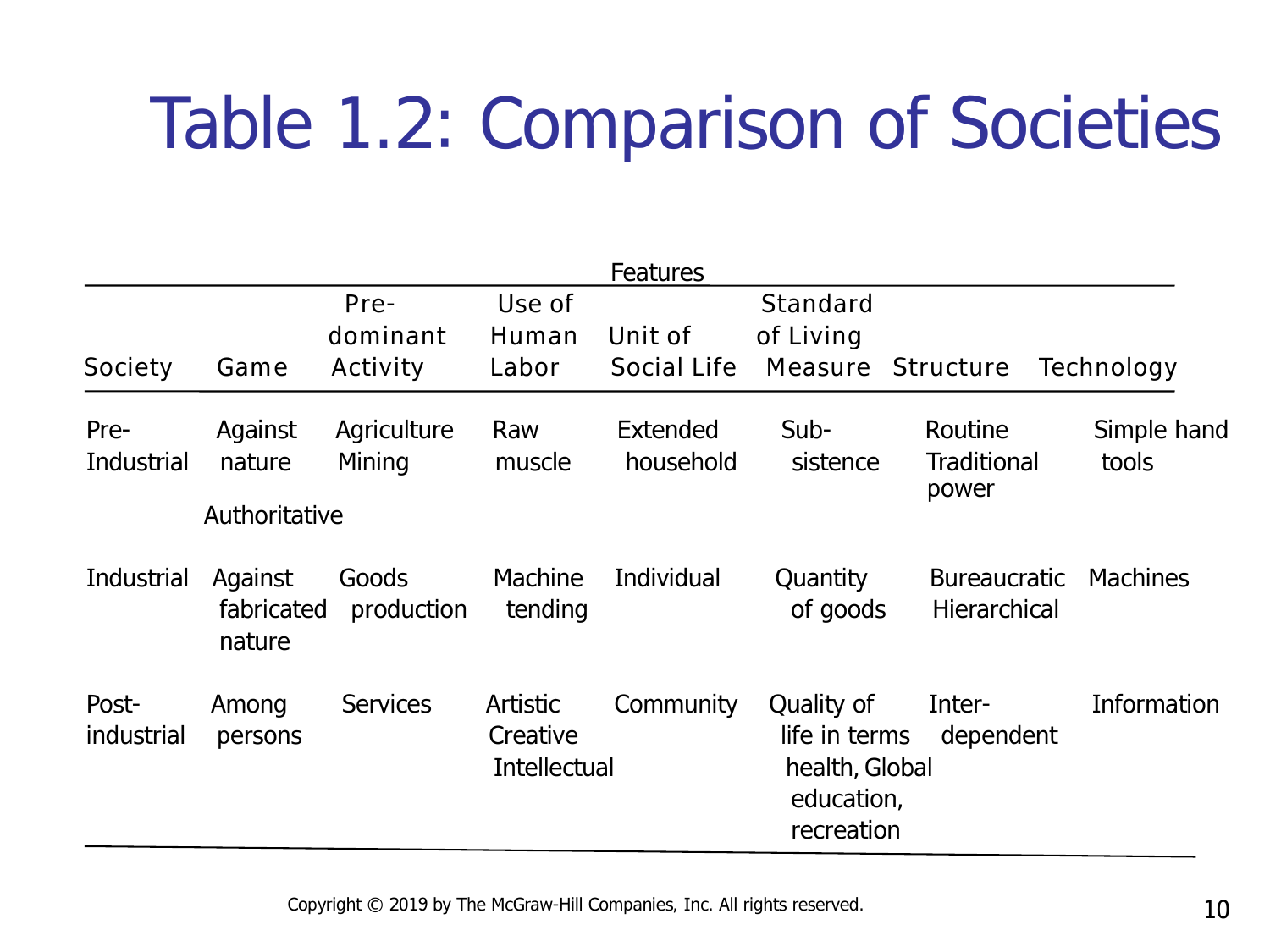

# Table 1.2: Comparison of Societies
                                                              	Features
                                     Pre-              Use of                          Standard
                                      dominant      Human    Unit of         of Living
    Society      Game      Activity         Labor       Social Life    Measure   Structure    Technology

    Pre-           Against     Agriculture     Raw          Extended        Sub-            Routine           Simple hand
    Industrial    nature      Mining           muscle       household       sistence      Traditional        tools                                                              			        power                                               Authoritative

    Industrial   Against      Goods           Machine    Individual       Quantity        Bureaucratic   Machines
                     fabricated   production     tending                          of goods      Hierarchical
                     nature

    Post-         Among       Services       Artistic       Community    Quality of       Inter-             Information
    industrial    persons                        Creative                          life in terms    dependent
                                                        Intellectual                      health,	Global
                                                                                              education,
                                                                                              recreation

10
Copyright © 2019 by The McGraw-Hill Companies, Inc. All rights reserved.